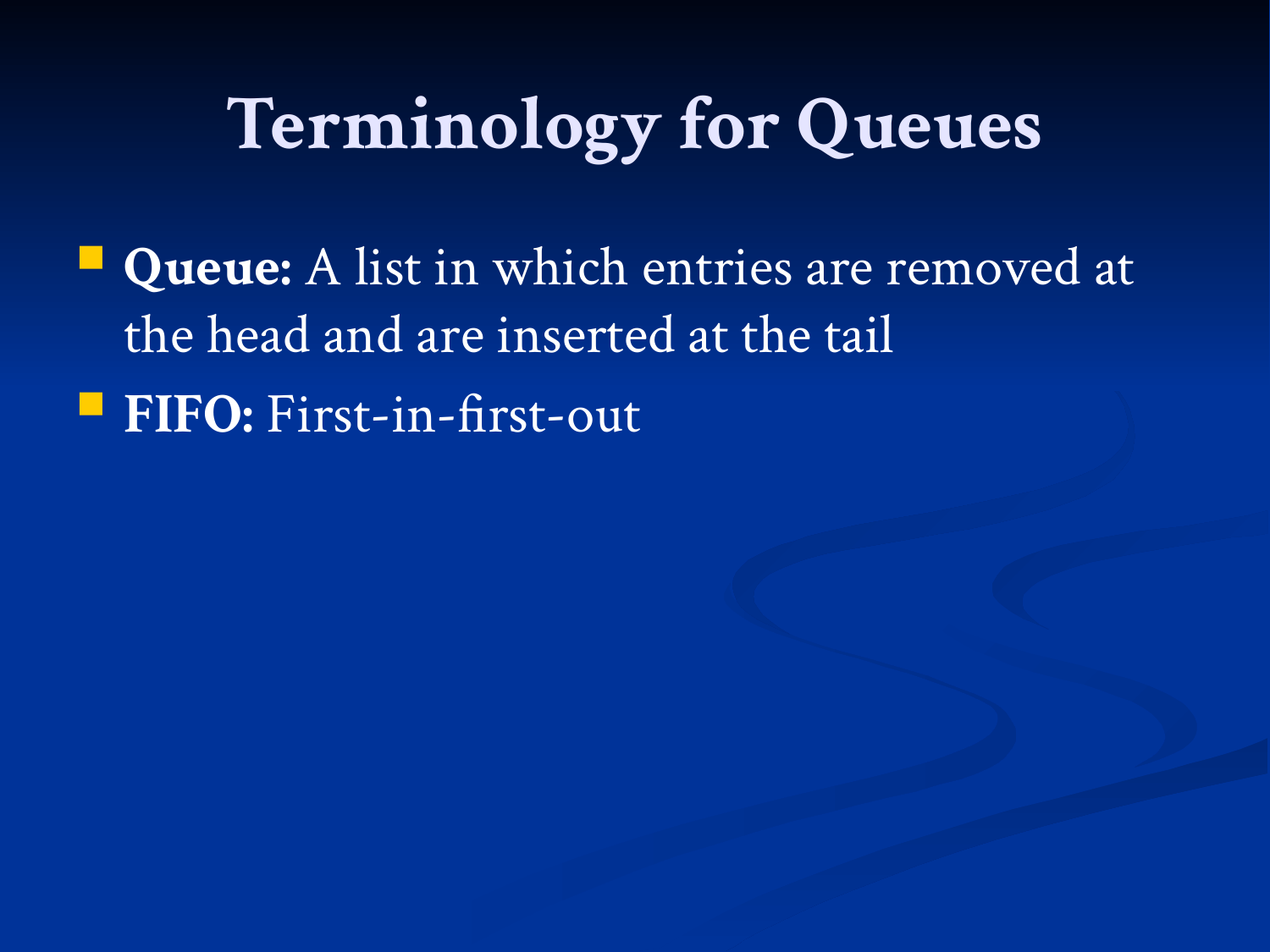

# Terminology for Queues
Queue: A list in which entries are removed at the head and are inserted at the tail
FIFO: First-in-first-out